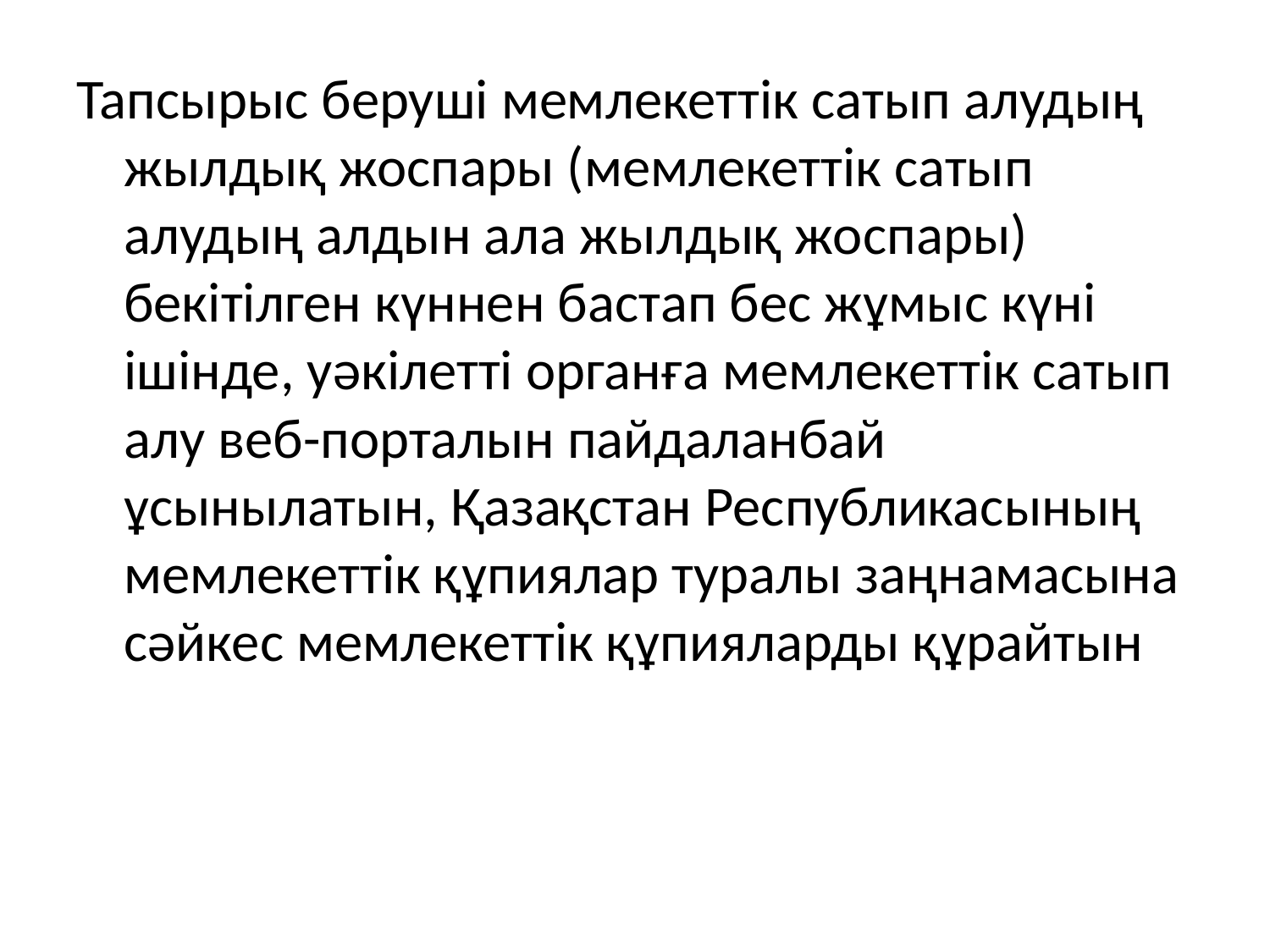

Тапсырыс беруші мемлекеттiк сатып алудың жылдық жоспары (мемлекеттік сатып алудың алдын ала жылдық жоспары) бекiтілген күннен бастап бес жұмыс күнi iшiнде, уәкілетті органға мемлекеттік сатып алу веб-порталын пайдаланбай ұсынылатын, Қазақстан Республикасының мемлекеттік құпиялар туралы заңнамасына сәйкес мемлекеттік құпияларды құрайтын